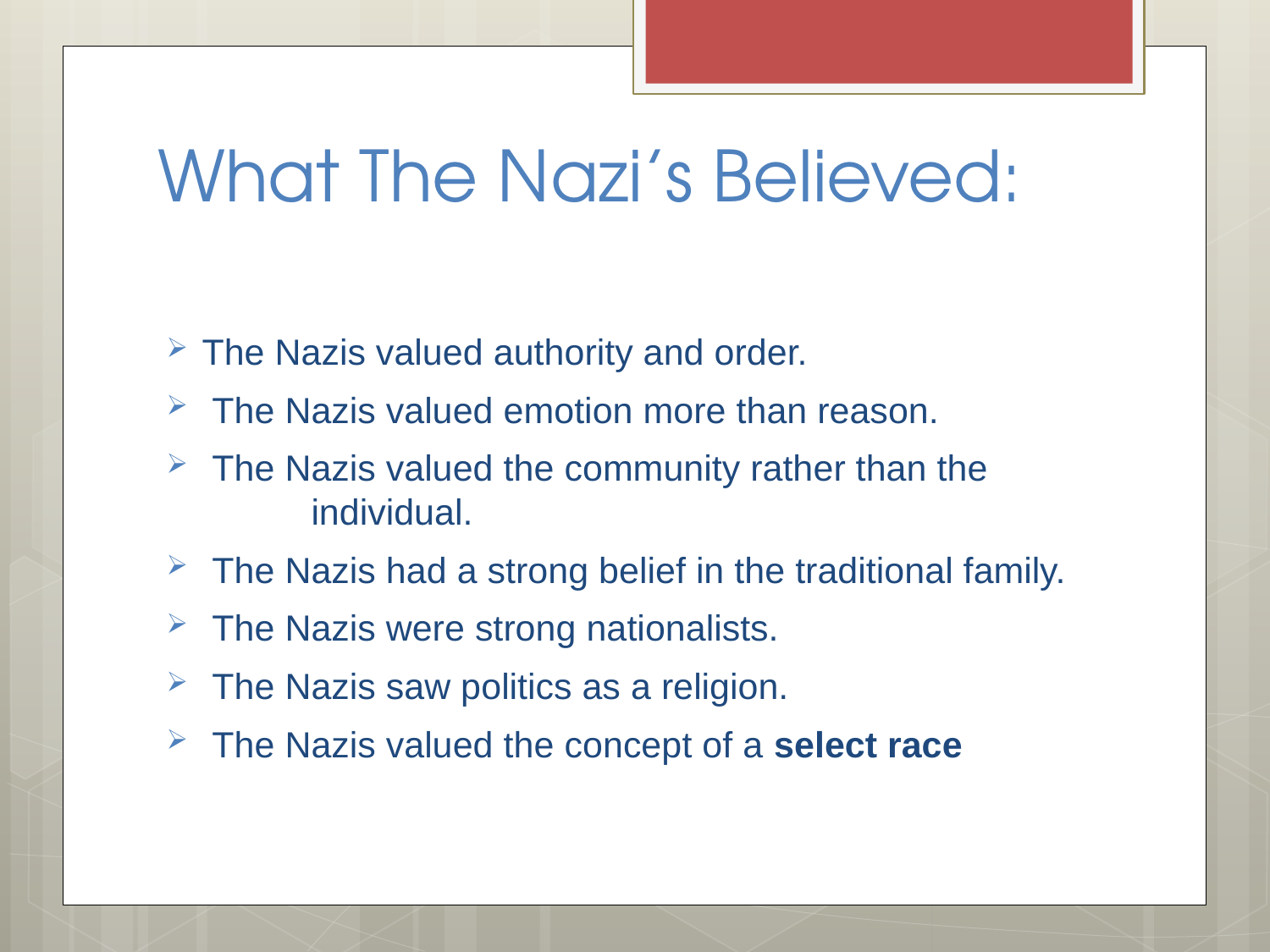

# What The Nazi’s Believed:
The Nazis valued authority and order.
 The Nazis valued emotion more than reason.
 The Nazis valued the community rather than the   	individual.
 The Nazis had a strong belief in the traditional family.
 The Nazis were strong nationalists.
 The Nazis saw politics as a religion.
 The Nazis valued the concept of a select race